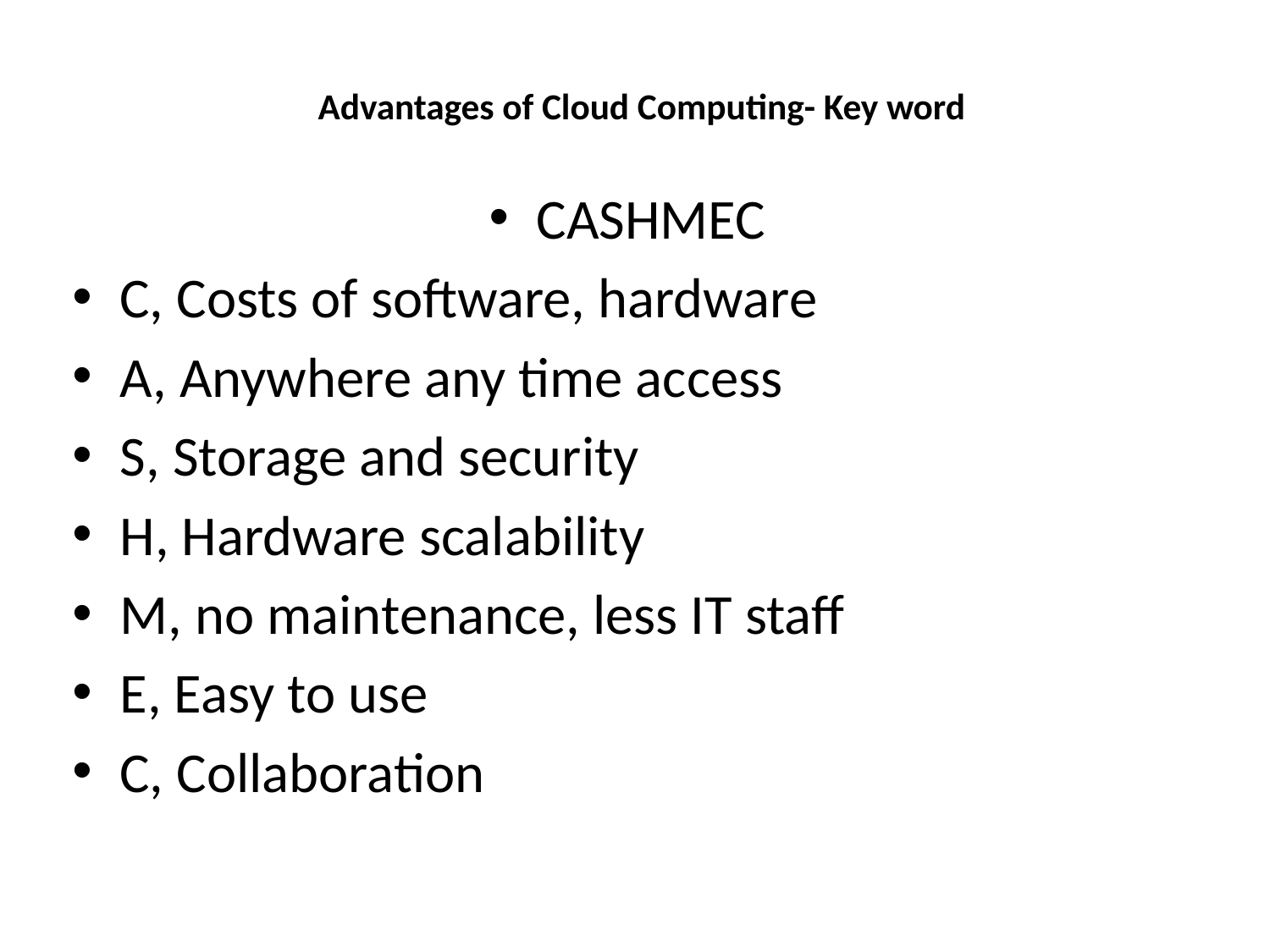

# Advantages of Cloud Computing- Key word
CASHMEC
C, Costs of software, hardware
A, Anywhere any time access
S, Storage and security
H, Hardware scalability
M, no maintenance, less IT staff
E, Easy to use
C, Collaboration